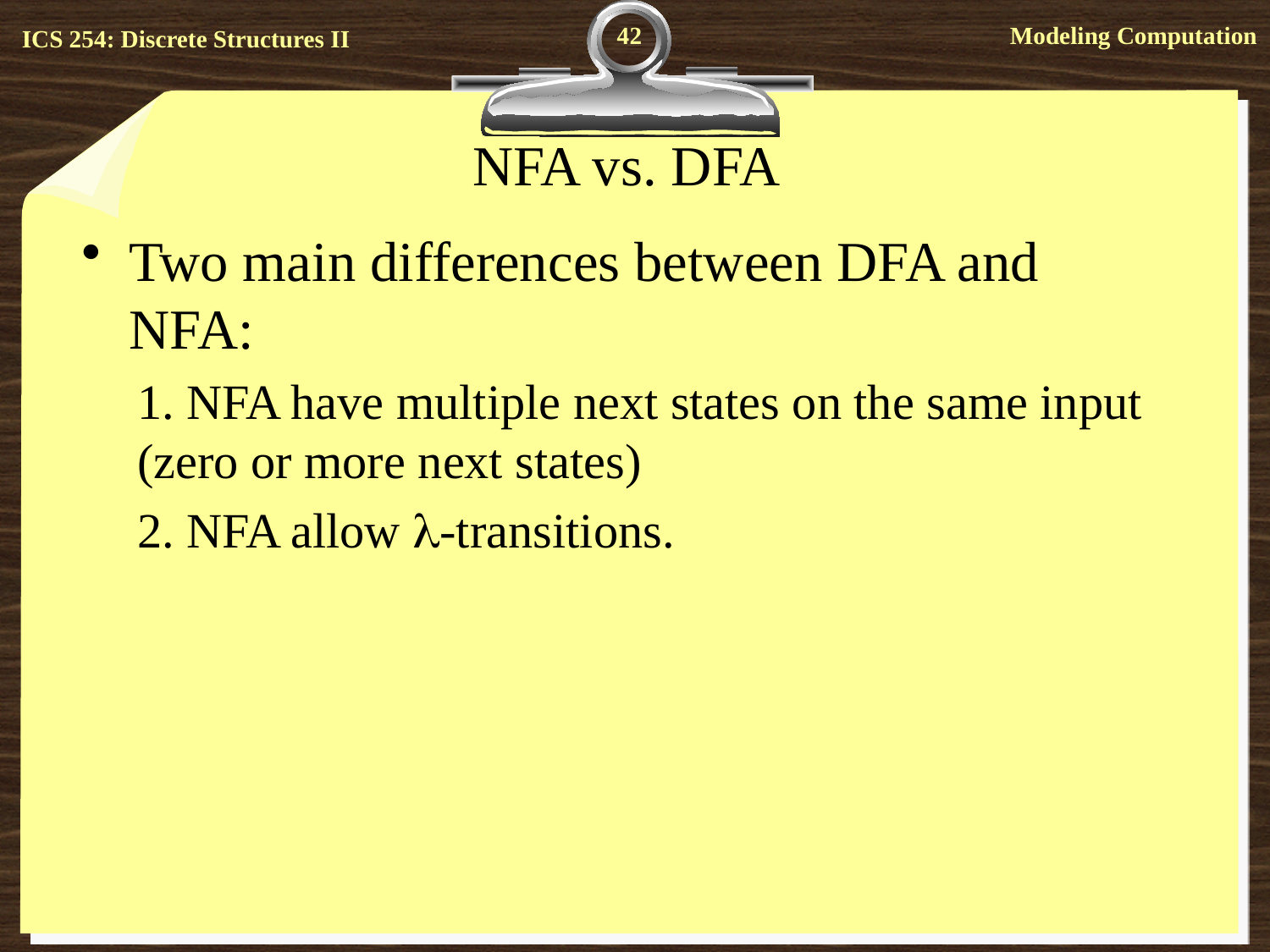

42
# NFA vs. DFA
Two main differences between DFA and NFA:
1. NFA have multiple next states on the same input (zero or more next states)
2. NFA allow λ-transitions.